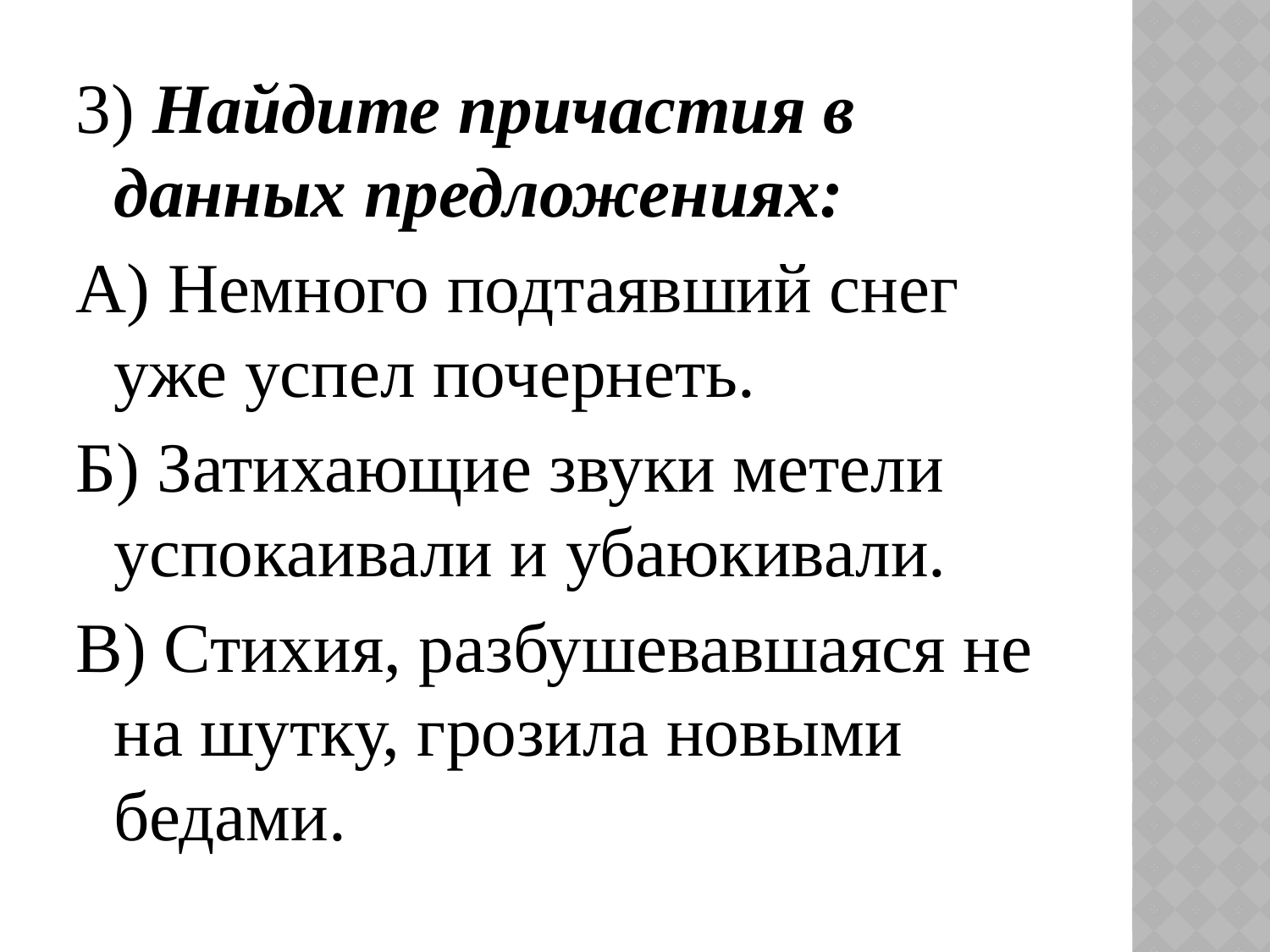

3) Найдите причастия в данных предложениях:
А) Немного подтаявший снег    уже успел почернеть.
Б) Затихающие звуки метели успокаивали и убаюкивали.
В) Стихия, разбушевавшаяся не на шутку, грозила новыми бедами.